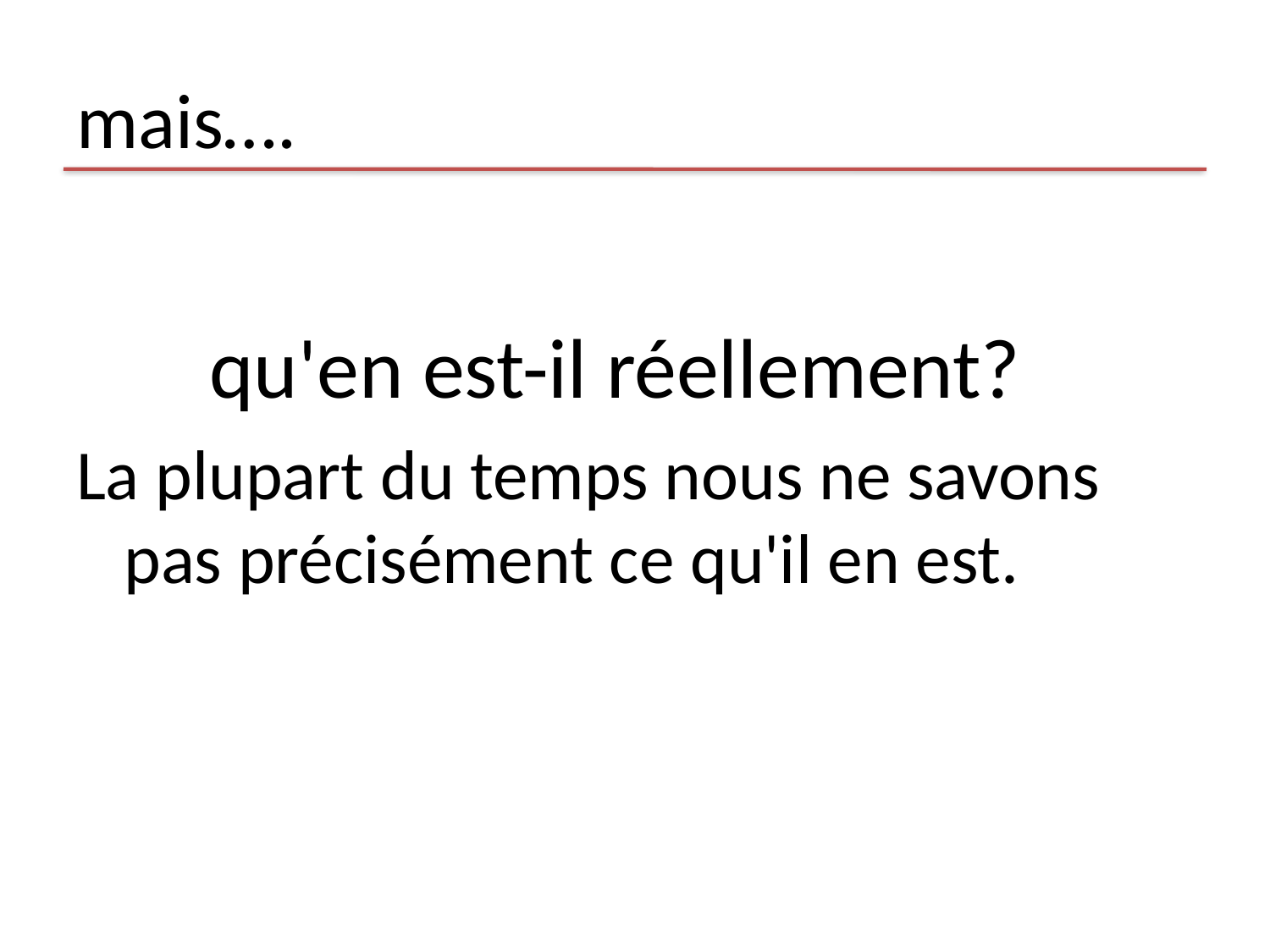

# mais….

       qu'en est-il réellement?
La plupart du temps nous ne savons pas précisément ce qu'il en est.